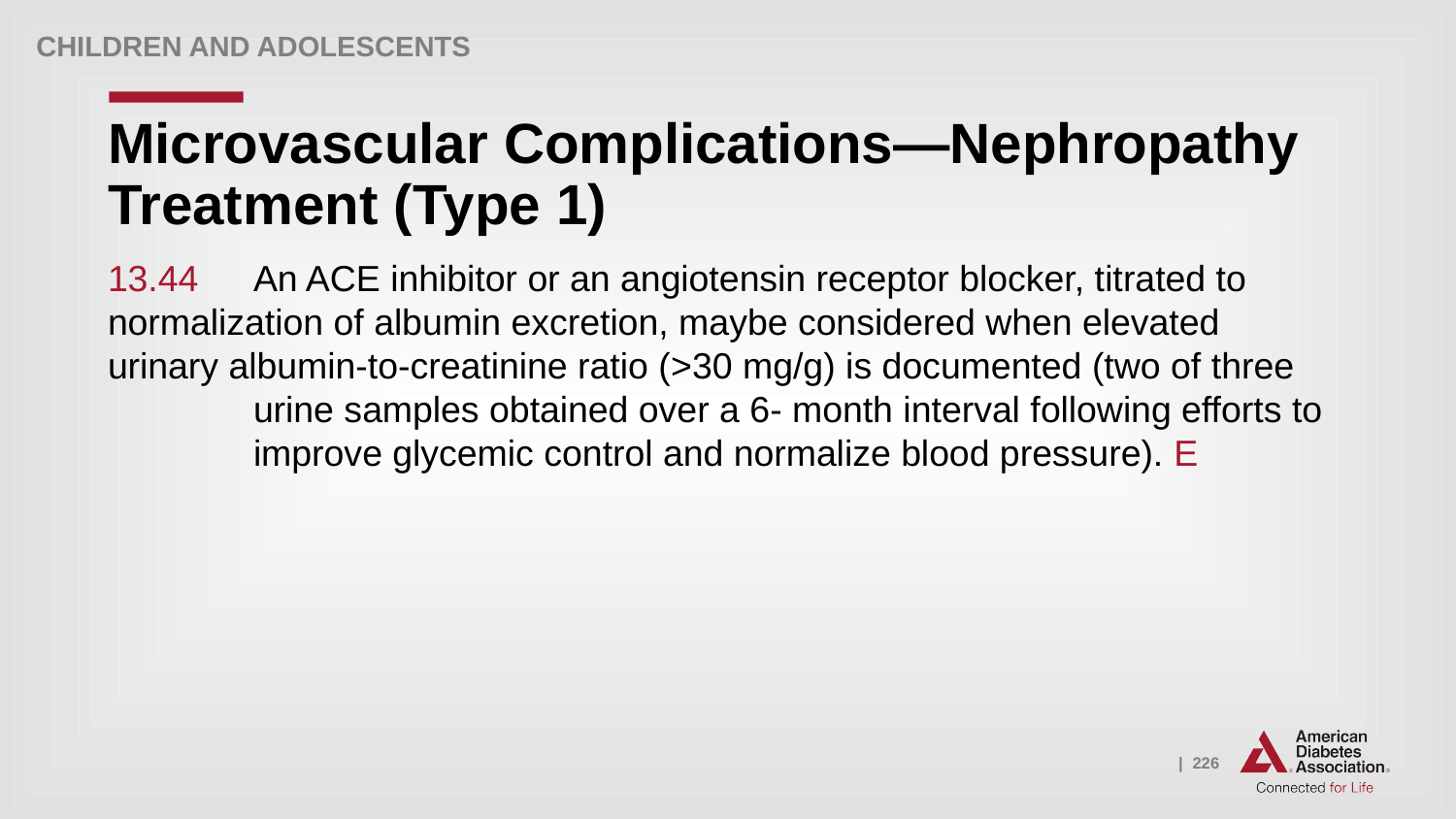

Children and adolescents
# Microvascular Complications—Nephropathy Treatment (Type 1)
13.44 	An ACE inhibitor or an angiotensin receptor blocker, titrated to 	normalization of albumin excretion, maybe considered when elevated 	urinary albumin-to-creatinine ratio (>30 mg/g) is documented (two of three 	urine samples obtained over a 6- month interval following efforts to 	improve glycemic control and normalize blood pressure). E